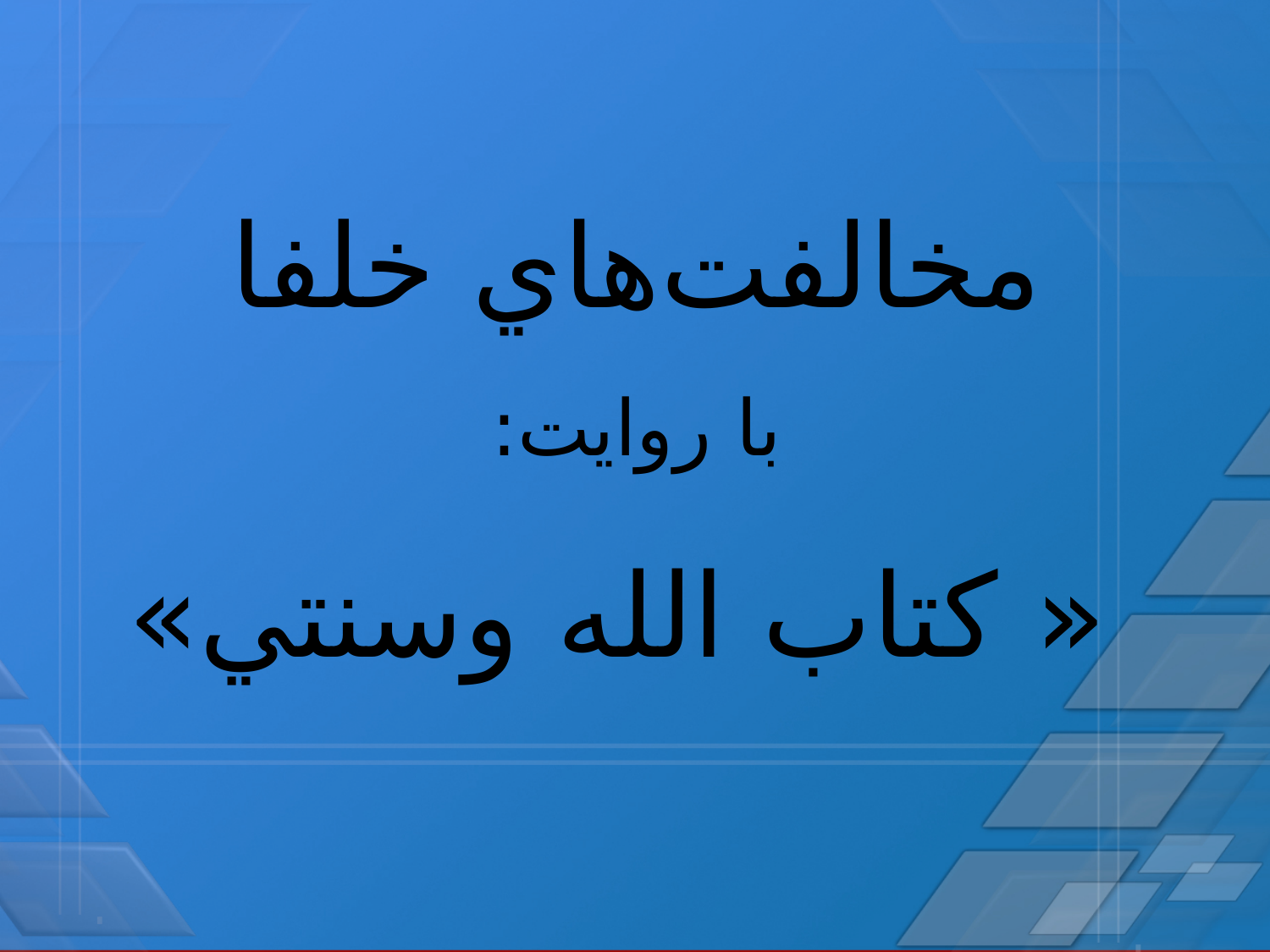

# مخالفت‌هاي خلفا با روايت: « كتاب الله وسنتي»